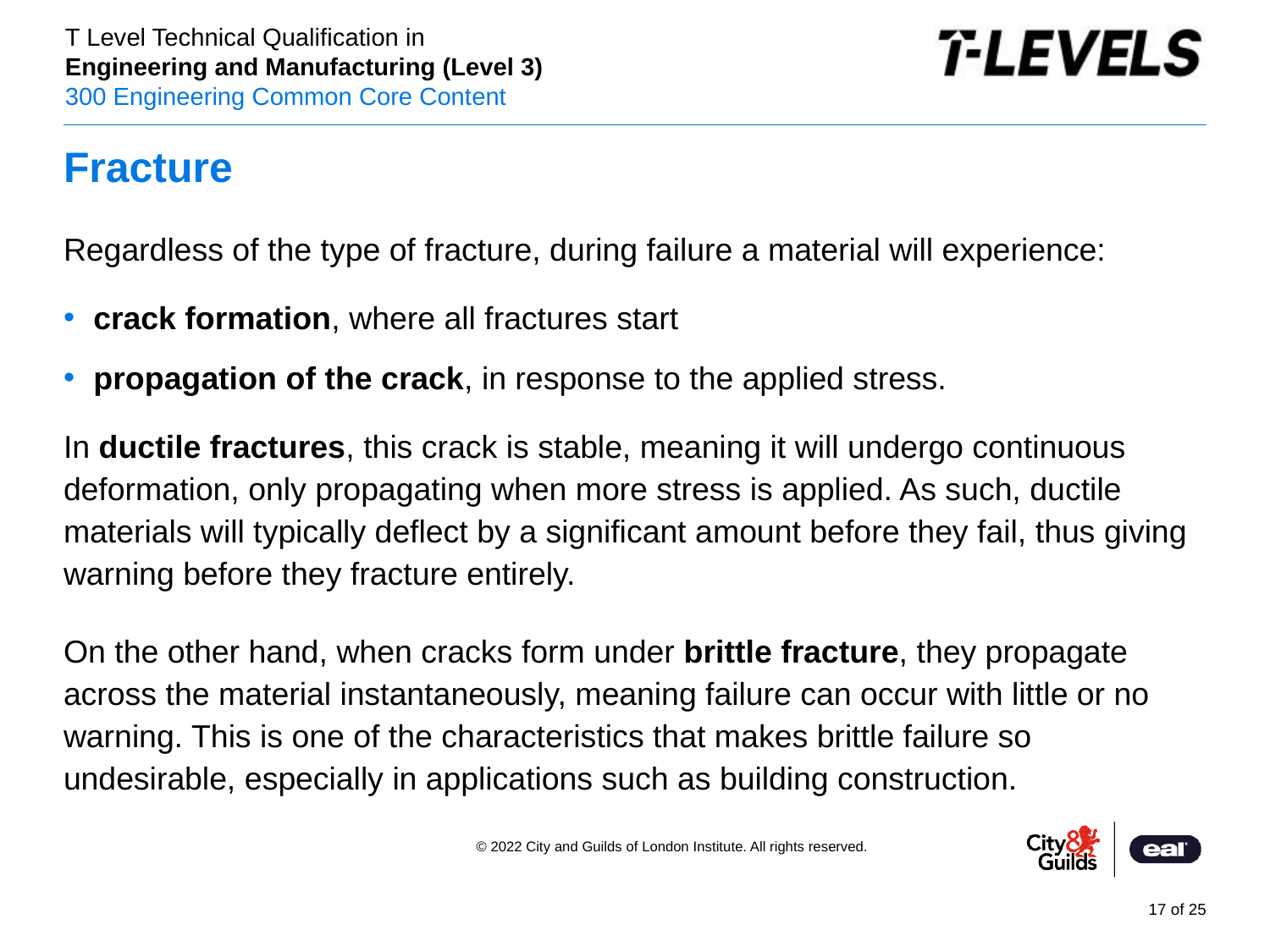

# Fracture
Regardless of the type of fracture, during failure a material will experience:
crack formation, where all fractures start
propagation of the crack, in response to the applied stress.
In ductile fractures, this crack is stable, meaning it will undergo continuous deformation, only propagating when more stress is applied. As such, ductile materials will typically deflect by a significant amount before they fail, thus giving warning before they fracture entirely.
On the other hand, when cracks form under brittle fracture, they propagate across the material instantaneously, meaning failure can occur with little or no warning. This is one of the characteristics that makes brittle failure so undesirable, especially in applications such as building construction.